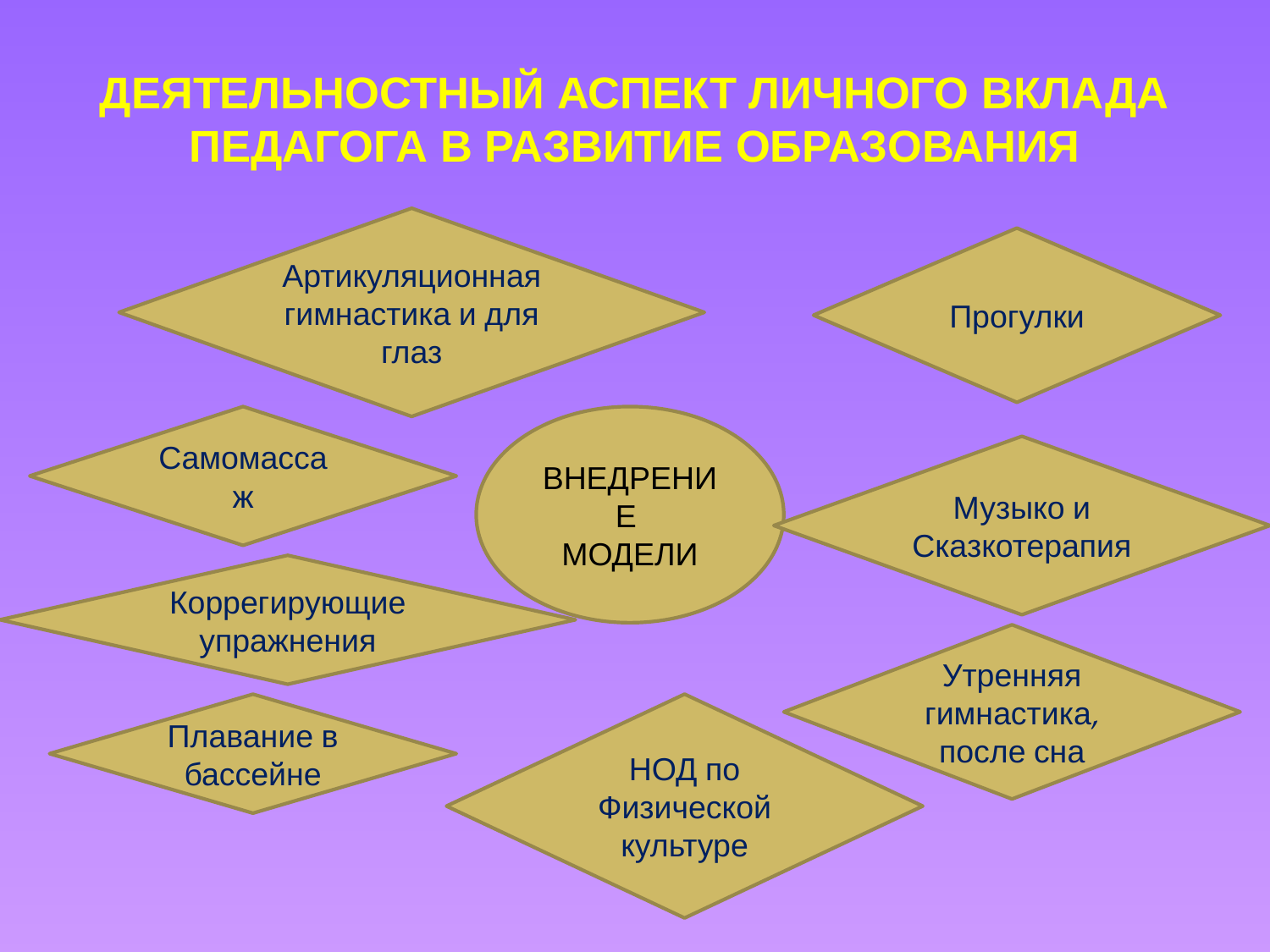

# ДЕЯТЕЛЬНОСТНЫЙ АСПЕКТ ЛИЧНОГО ВКЛАДА ПЕДАГОГА В РАЗВИТИЕ ОБРАЗОВАНИЯ
Артикуляционная гимнастика и для глаз
Прогулки
Самомассаж
ВНЕДРЕНИЕ
МОДЕЛИ
Музыко и Сказкотерапия
Коррегирующие упражнения
Утренняя гимнастика, после сна
Плавание в бассейне
НОД по Физической культуре